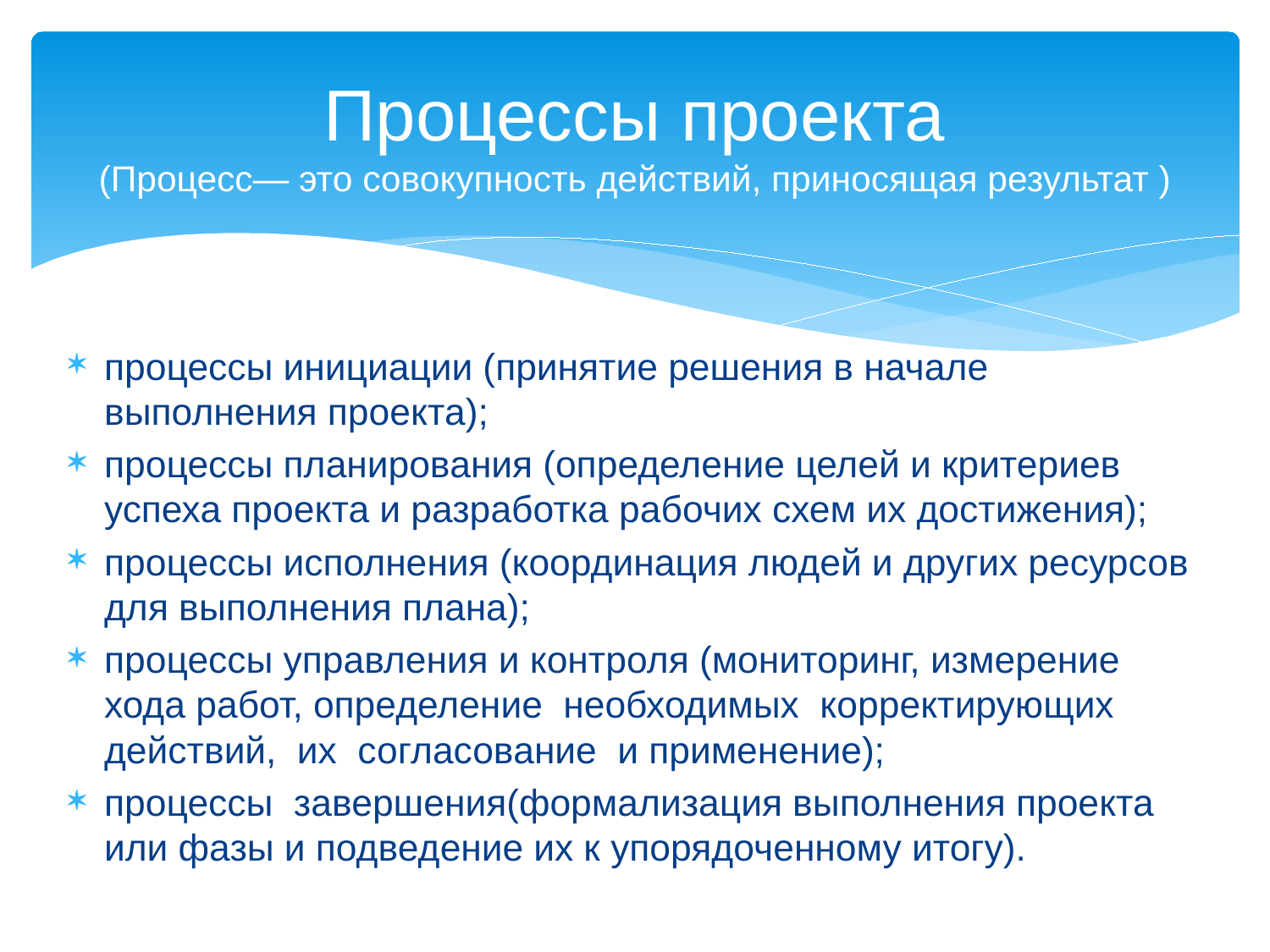

# Процессы проекта (Процесс— это совокупность действий, приносящая результат )
процессы инициации (принятие решения в начале выполнения проекта);
процессы планирования (определение целей и критериев успеха проекта и разработка рабочих схем их достижения);
процессы исполнения (координация людей и других ресурсов для выполнения плана);
процессы управления и контроля (мониторинг, измерение хода работ, определение  необходимых  корректирующих  действий,  их  согласование  и применение);
процессы  завершения(формализация выполнения проекта или фазы и подведение их к упорядоченному итогу).